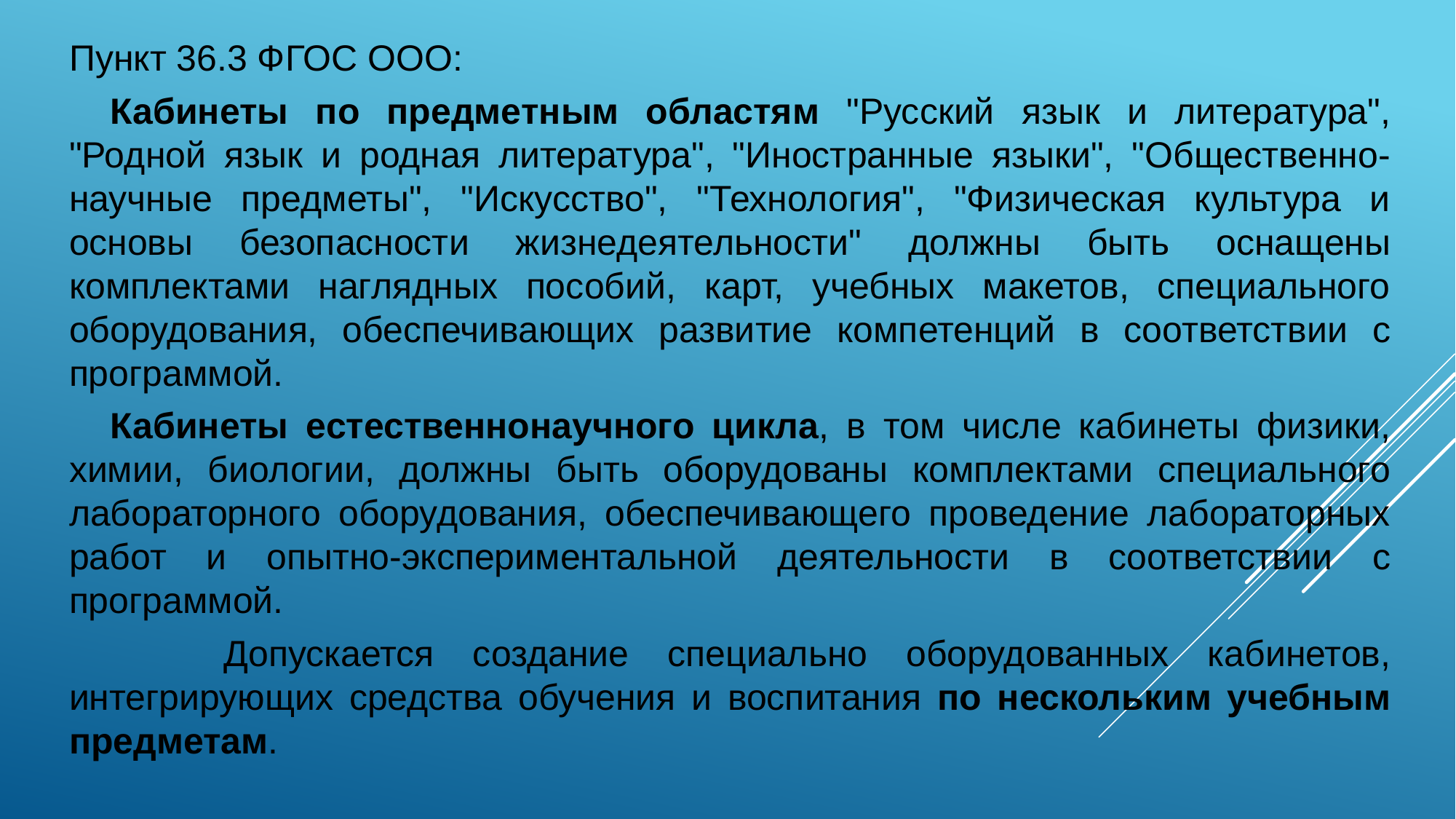

Пункт 36.3 ФГОС ООО:
Кабинеты по предметным областям "Русский язык и литература", "Родной язык и родная литература", "Иностранные языки", "Общественно-научные предметы", "Искусство", "Технология", "Физическая культура и основы безопасности жизнедеятельности" должны быть оснащены комплектами наглядных пособий, карт, учебных макетов, специального оборудования, обеспечивающих развитие компетенций в соответствии с программой.
Кабинеты естественнонаучного цикла, в том числе кабинеты физики, химии, биологии, должны быть оборудованы комплектами специального лабораторного оборудования, обеспечивающего проведение лабораторных работ и опытно-экспериментальной деятельности в соответствии с программой.
    Допускается создание специально оборудованных кабинетов, интегрирующих средства обучения и воспитания по нескольким учебным предметам.